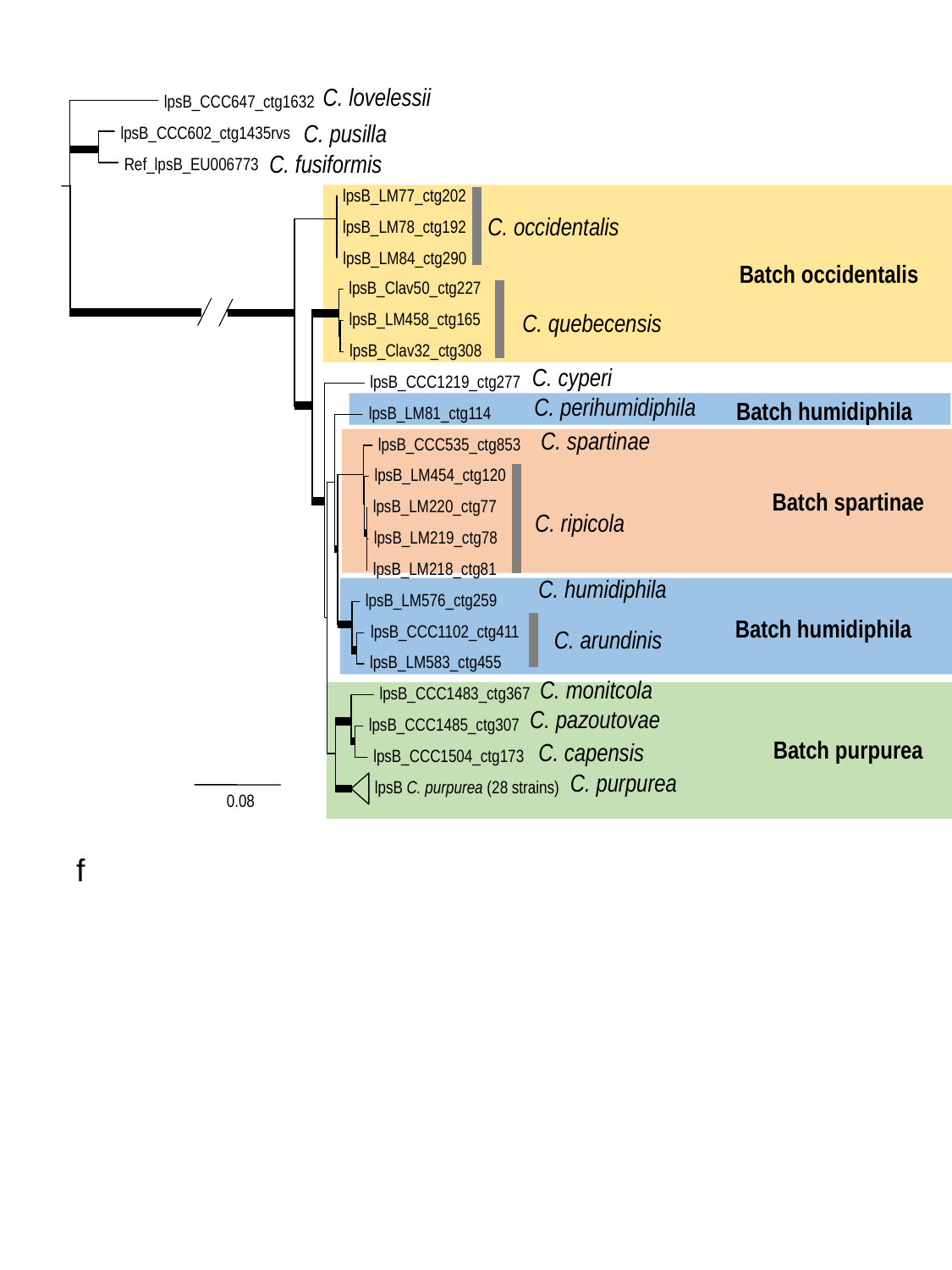

C. lovelessii
lpsB_CCC647_ctg1632

C. pusilla
lpsB_CCC602_ctg1435rvs

C. fusiformis
Ref_lpsB_EU006773

lpsB_LM77_ctg202

lpsB_LM78_ctg192

lpsB_LM84_ctg290
lpsB_Clav50_ctg227

lpsB_LM458_ctg165

lpsB_Clav32_ctg308
lpsB_CCC1219_ctg277

lpsB_LM81_ctg114

lpsB_CCC535_ctg853

lpsB_LM454_ctg120

lpsB_LM220_ctg77

lpsB_LM219_ctg78

lpsB_LM218_ctg81
lpsB_LM576_ctg259

lpsB_CCC1102_ctg411

lpsB_LM583_ctg455
lpsB_CCC1483_ctg367

lpsB_CCC1485_ctg307

lpsB_CCC1504_ctg173

lpsB C. purpurea (28 strains)

Batch occidentalis

C. occidentalis

C. quebecensis

C. cyperi
C. perihumidiphila

Batch humidiphila

C. spartinae

Batch spartinae

C. ripicola

C. humidiphila

Batch humidiphila

C. arundinis

C. monitcola

Batch purpurea
C. pazoutovae

C. capensis

C. purpurea

0.08
f